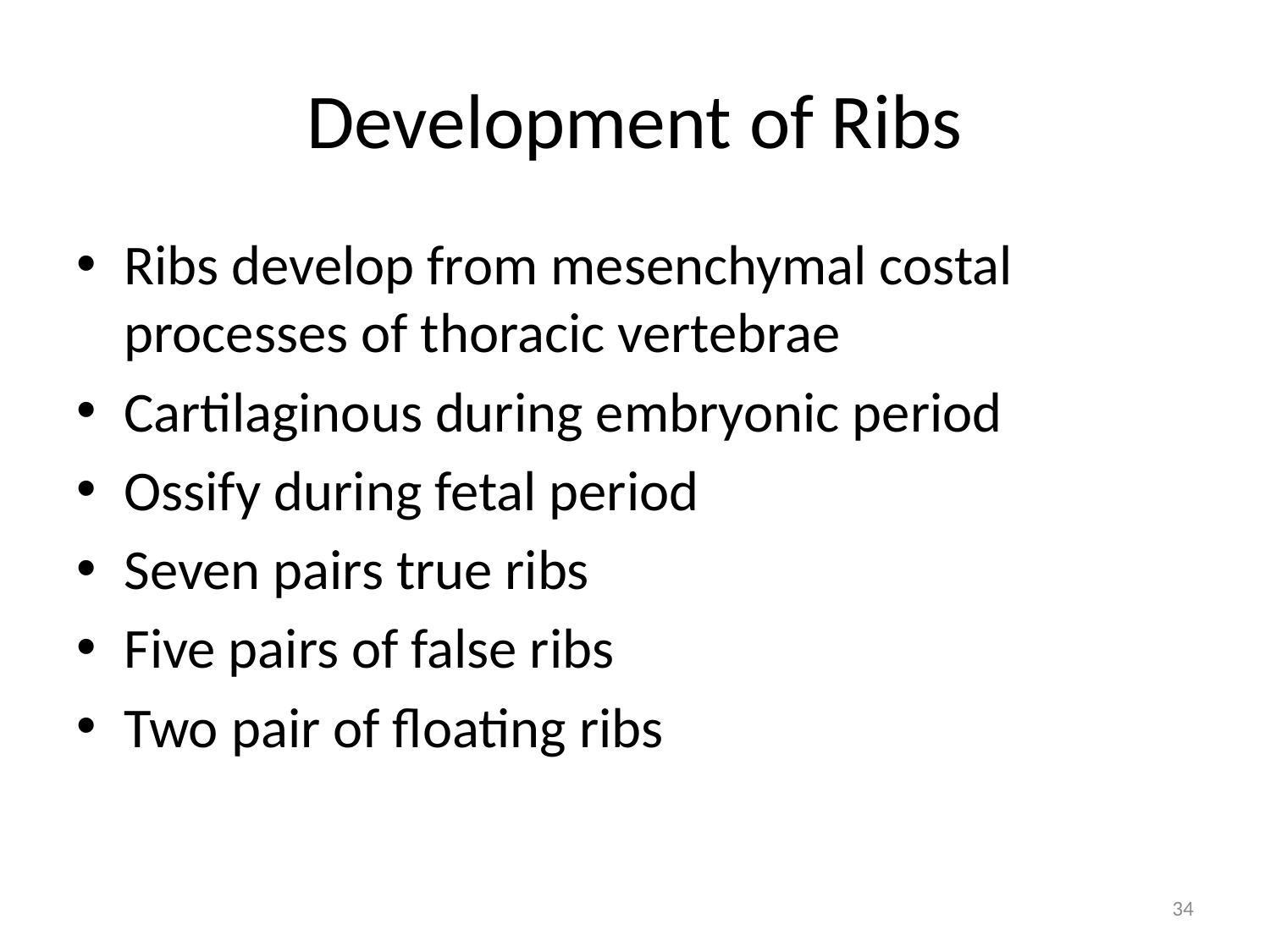

# Development of Ribs
Ribs develop from mesenchymal costal processes of thoracic vertebrae
Cartilaginous during embryonic period
Ossify during fetal period
Seven pairs true ribs
Five pairs of false ribs
Two pair of floating ribs
34